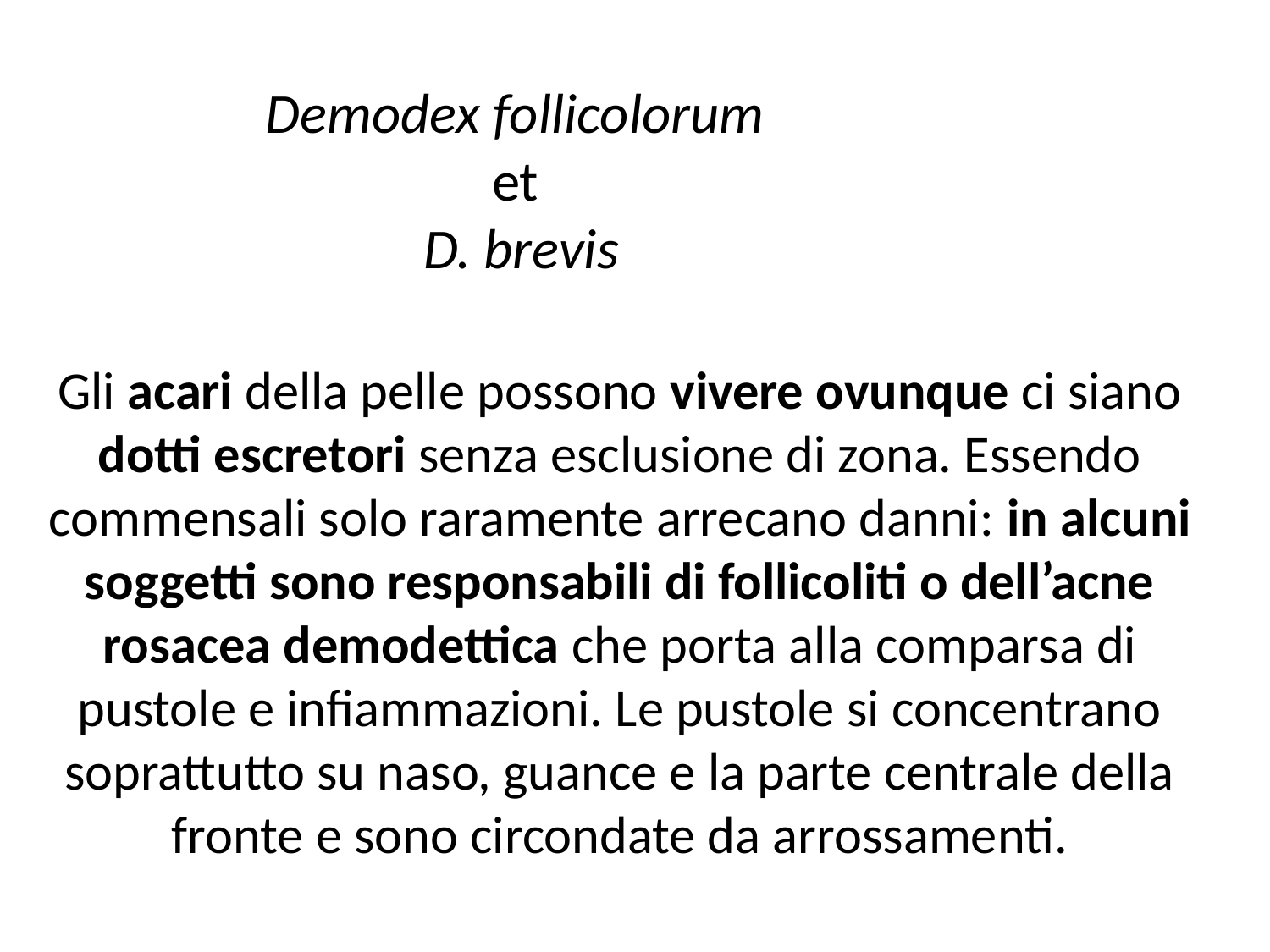

Demodex follicolorum
et
D. brevis
Gli acari della pelle possono vivere ovunque ci siano dotti escretori senza esclusione di zona. Essendo commensali solo raramente arrecano danni: in alcuni soggetti sono responsabili di follicoliti o dell’acne rosacea demodettica che porta alla comparsa di pustole e infiammazioni. Le pustole si concentrano soprattutto su naso, guance e la parte centrale della fronte e sono circondate da arrossamenti.